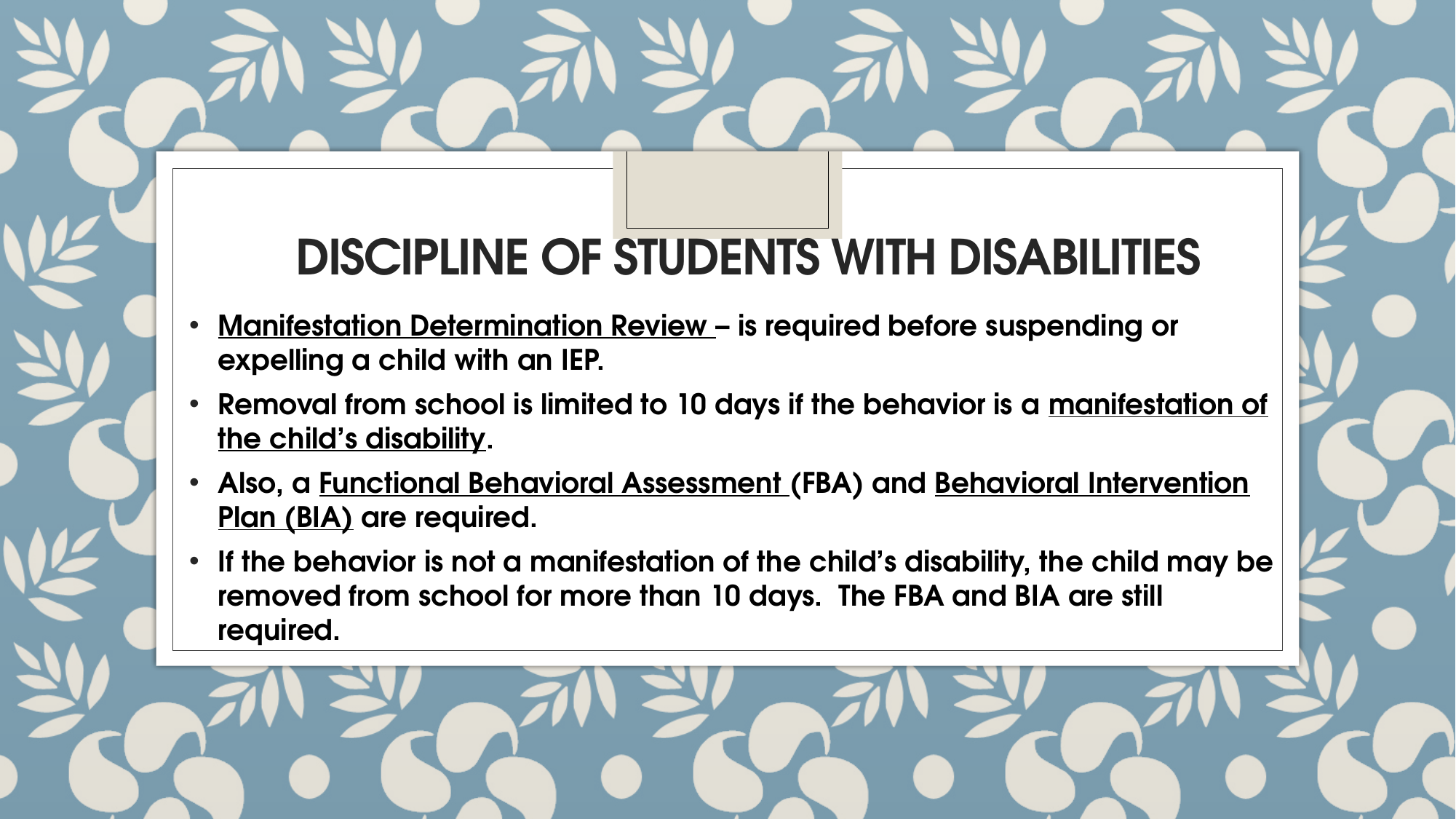

# Discipline of students with disabilities
Manifestation Determination Review – is required before suspending or expelling a child with an IEP.
Removal from school is limited to 10 days if the behavior is a manifestation of the child’s disability.
Also, a Functional Behavioral Assessment (FBA) and Behavioral Intervention Plan (BIA) are required.
If the behavior is not a manifestation of the child’s disability, the child may be removed from school for more than 10 days.  The FBA and BIA are still required.